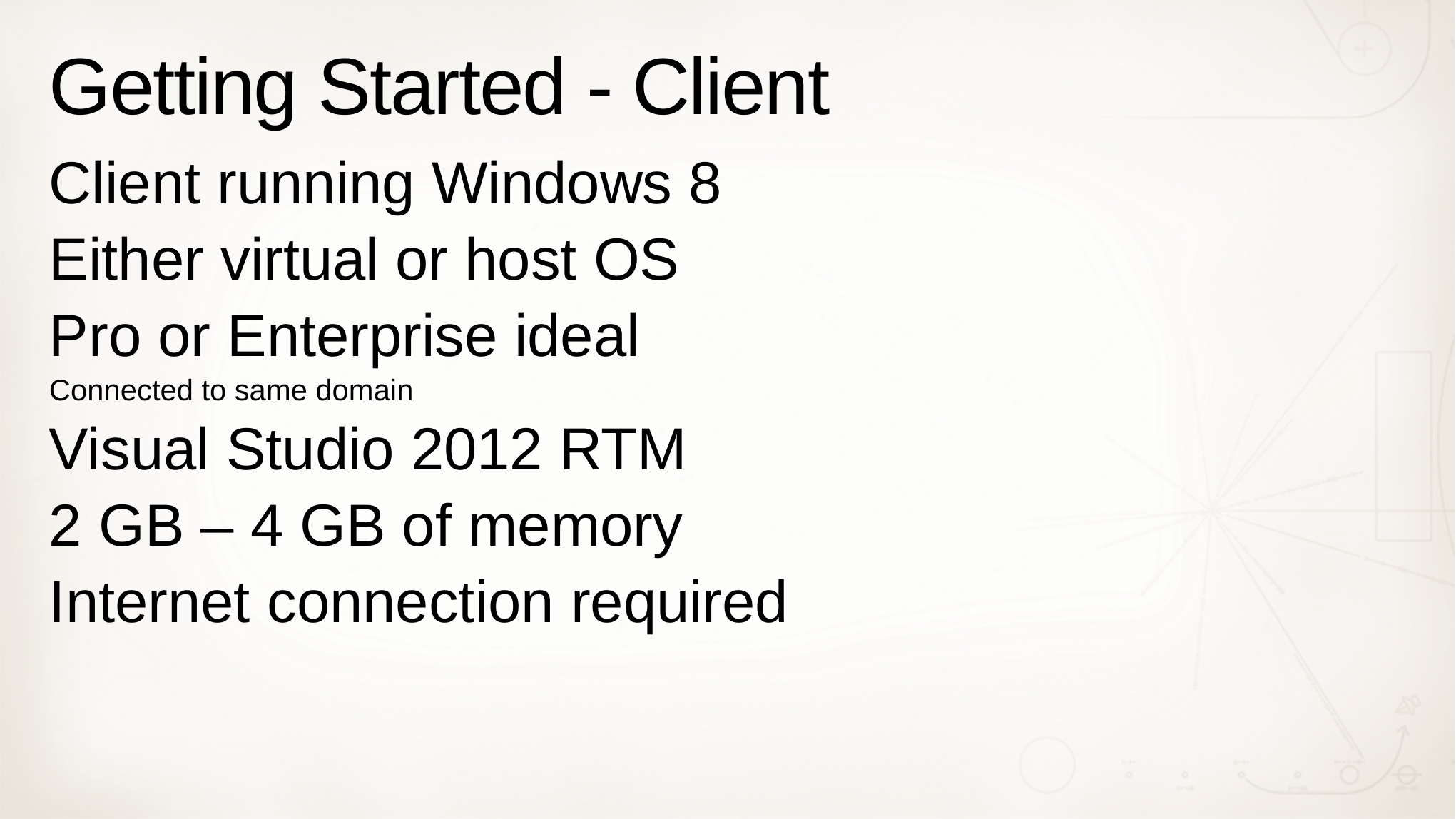

# Getting Started - Client
Client running Windows 8
Either virtual or host OS
Pro or Enterprise ideal
Connected to same domain
Visual Studio 2012 RTM
2 GB – 4 GB of memory
Internet connection required